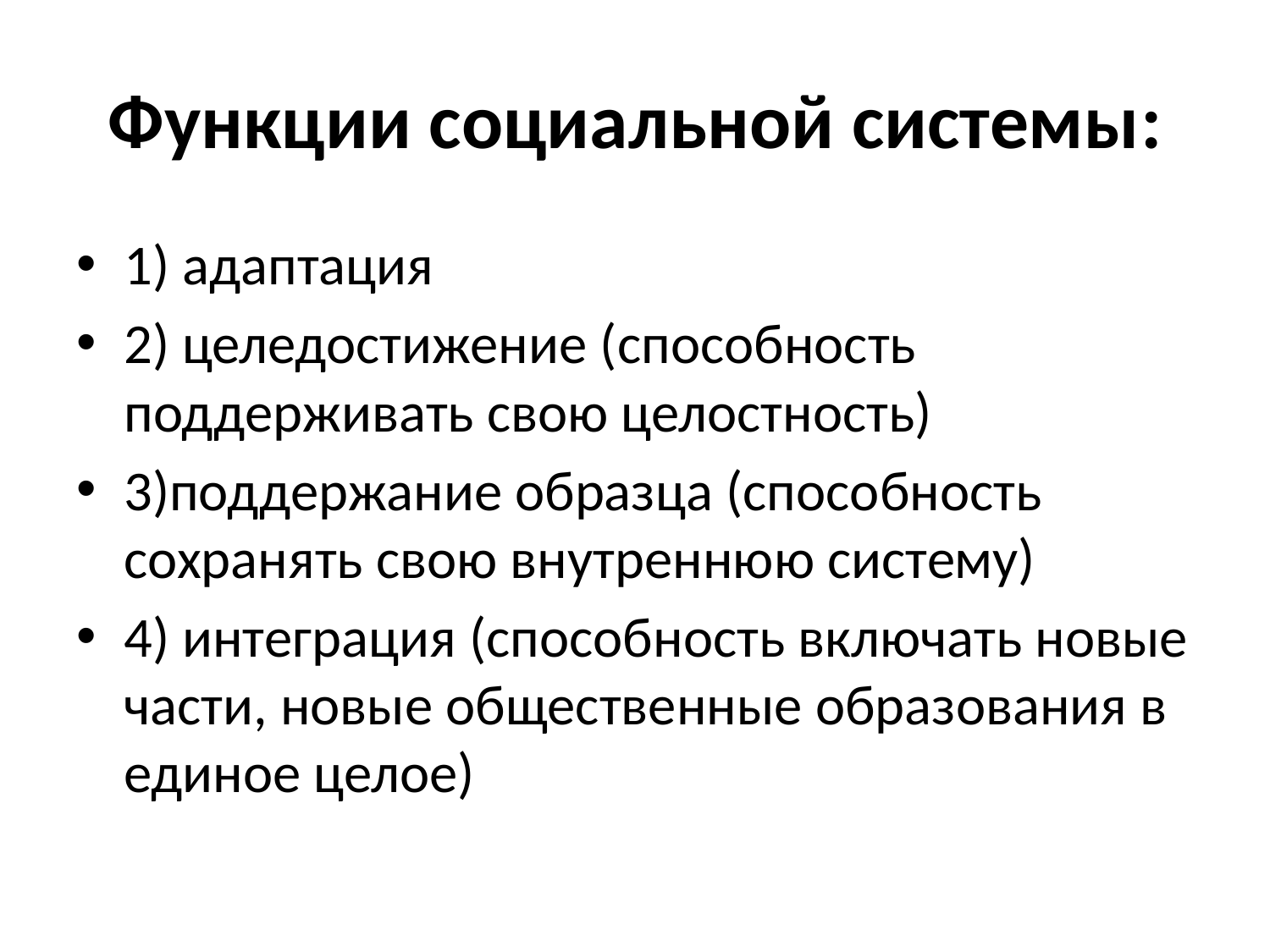

# Функции социальной системы:
1) адаптация
2) целедостижение (способность поддерживать свою целостность)
3)поддержание образца (способность сохранять свою внутреннюю систему)
4) интеграция (способность включать новые части, новые общественные образования в единое целое)